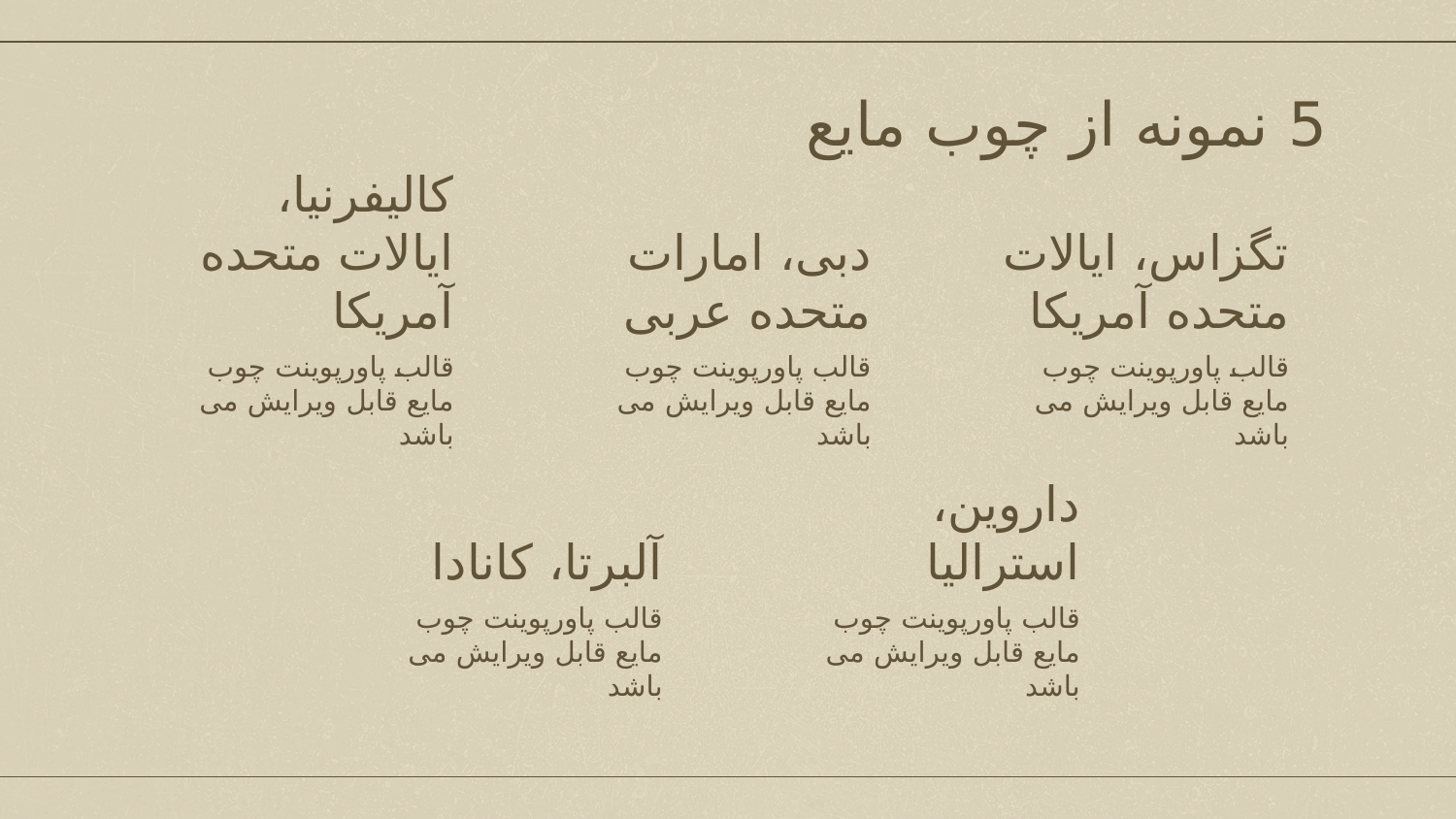

# 5 نمونه از چوب مایع
کالیفرنیا، ایالات متحده آمریکا
دبی، امارات متحده عربی
تگزاس، ایالات متحده آمریکا
قالب پاورپوینت چوب مایع قابل ویرایش می باشد
قالب پاورپوینت چوب مایع قابل ویرایش می باشد
قالب پاورپوینت چوب مایع قابل ویرایش می باشد
آلبرتا، کانادا
داروین، استرالیا
قالب پاورپوینت چوب مایع قابل ویرایش می باشد
قالب پاورپوینت چوب مایع قابل ویرایش می باشد